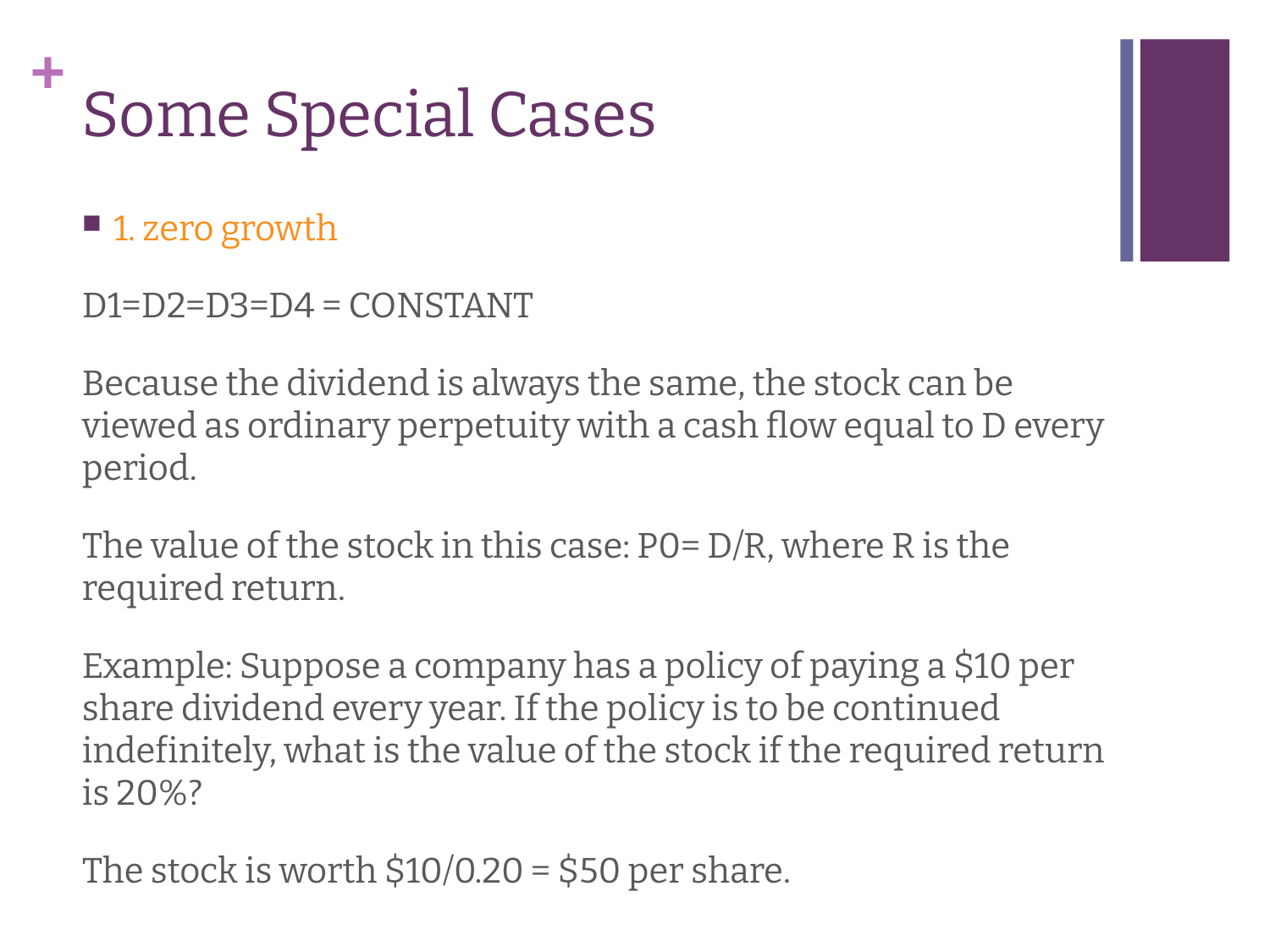

# Some Special Cases
1. zero growth
D1=D2=D3=D4 = CONSTANT
Because the dividend is always the same, the stock can be viewed as ordinary perpetuity with a cash flow equal to D every period.
The value of the stock in this case: P0= D/R, where R is the required return.
Example: Suppose a company has a policy of paying a $10 per share dividend every year. If the policy is to be continued indefinitely, what is the value of the stock if the required return is 20%?
The stock is worth $10/0.20 = $50 per share.